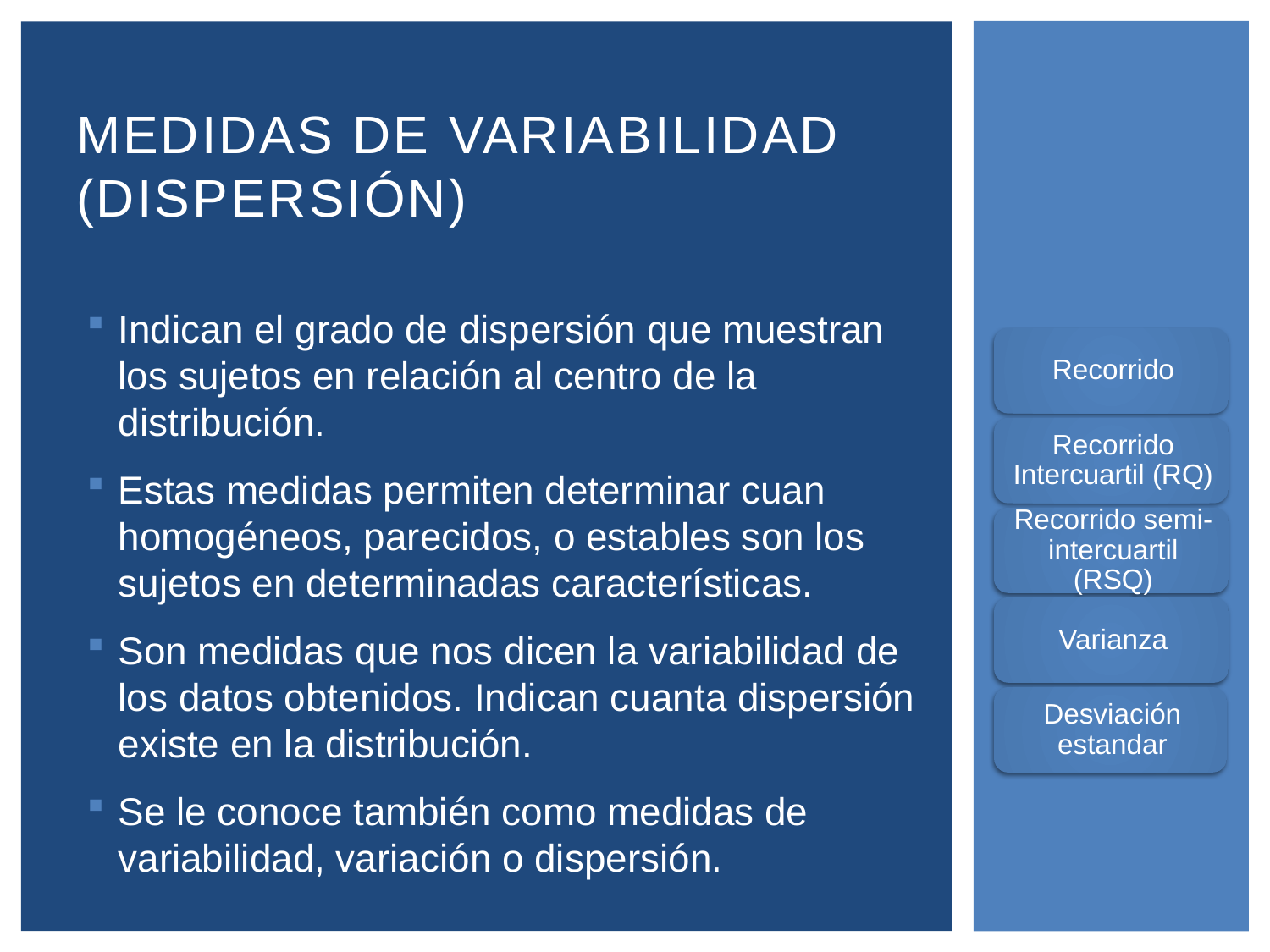

# Medidas de variabilidad (dispersión)
Indican el grado de dispersión que muestran los sujetos en relación al centro de la distribución.
Estas medidas permiten determinar cuan homogéneos, parecidos, o estables son los sujetos en determinadas características.
Son medidas que nos dicen la variabilidad de los datos obtenidos. Indican cuanta dispersión existe en la distribución.
Se le conoce también como medidas de variabilidad, variación o dispersión.
Recorrido
Recorrido Intercuartil (RQ)
Recorrido semi-intercuartil (RSQ)
Varianza
Desviación estandar